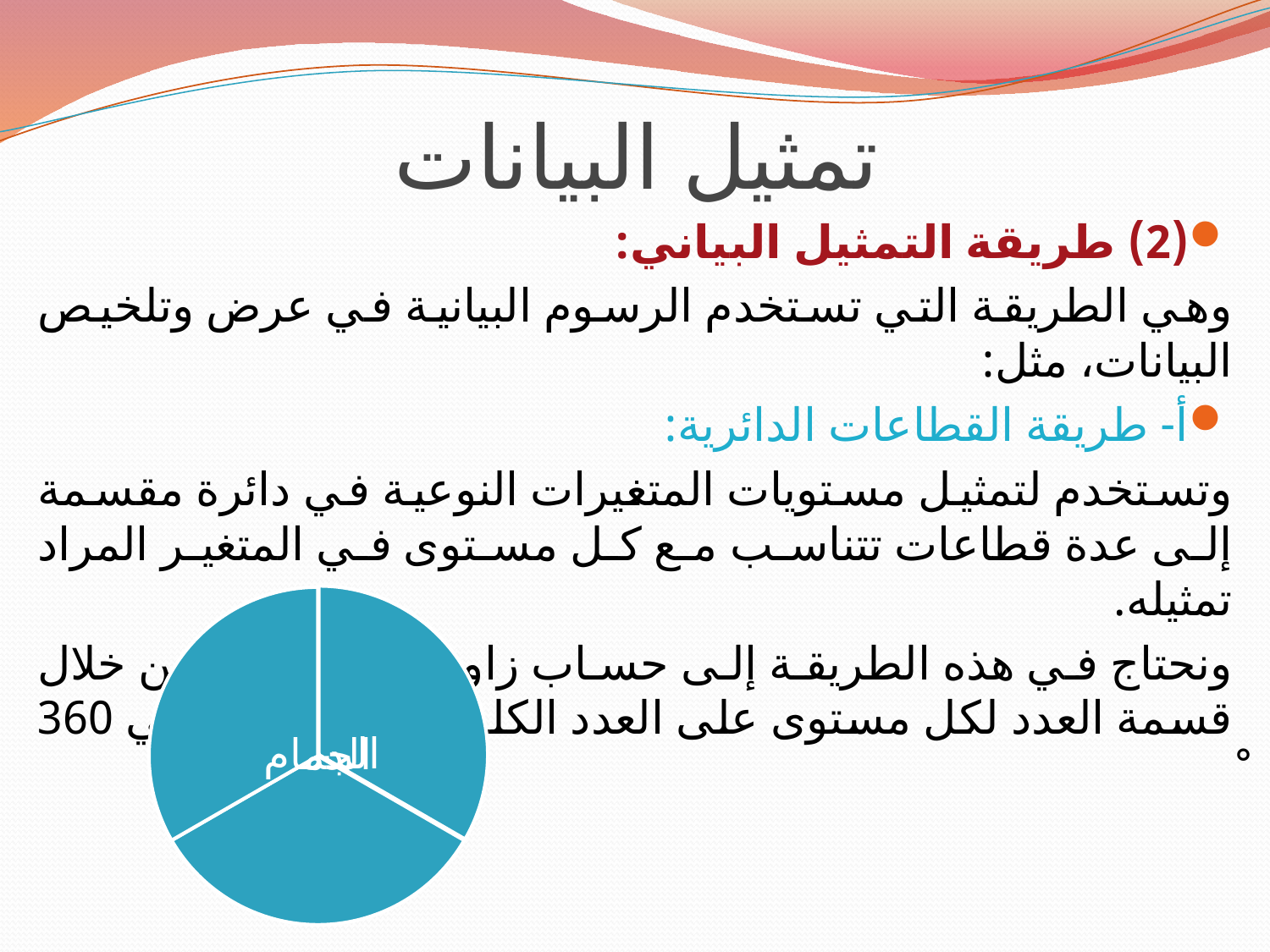

# تمثيل البيانات
(2) طريقة التمثيل البياني:
وهي الطريقة التي تستخدم الرسوم البيانية في عرض وتلخيص البيانات، مثل:
أ- طريقة القطاعات الدائرية:
وتستخدم لتمثيل مستويات المتغيرات النوعية في دائرة مقسمة إلى عدة قطاعات تتناسب مع كل مستوى في المتغير المراد تمثيله.
ونحتاج في هذه الطريقة إلى حساب زاوية كل قطاع من خلال قسمة العدد لكل مستوى على العدد الكلي وضرب الناتج في 360 ْ

الرياض
جدة
الدمام